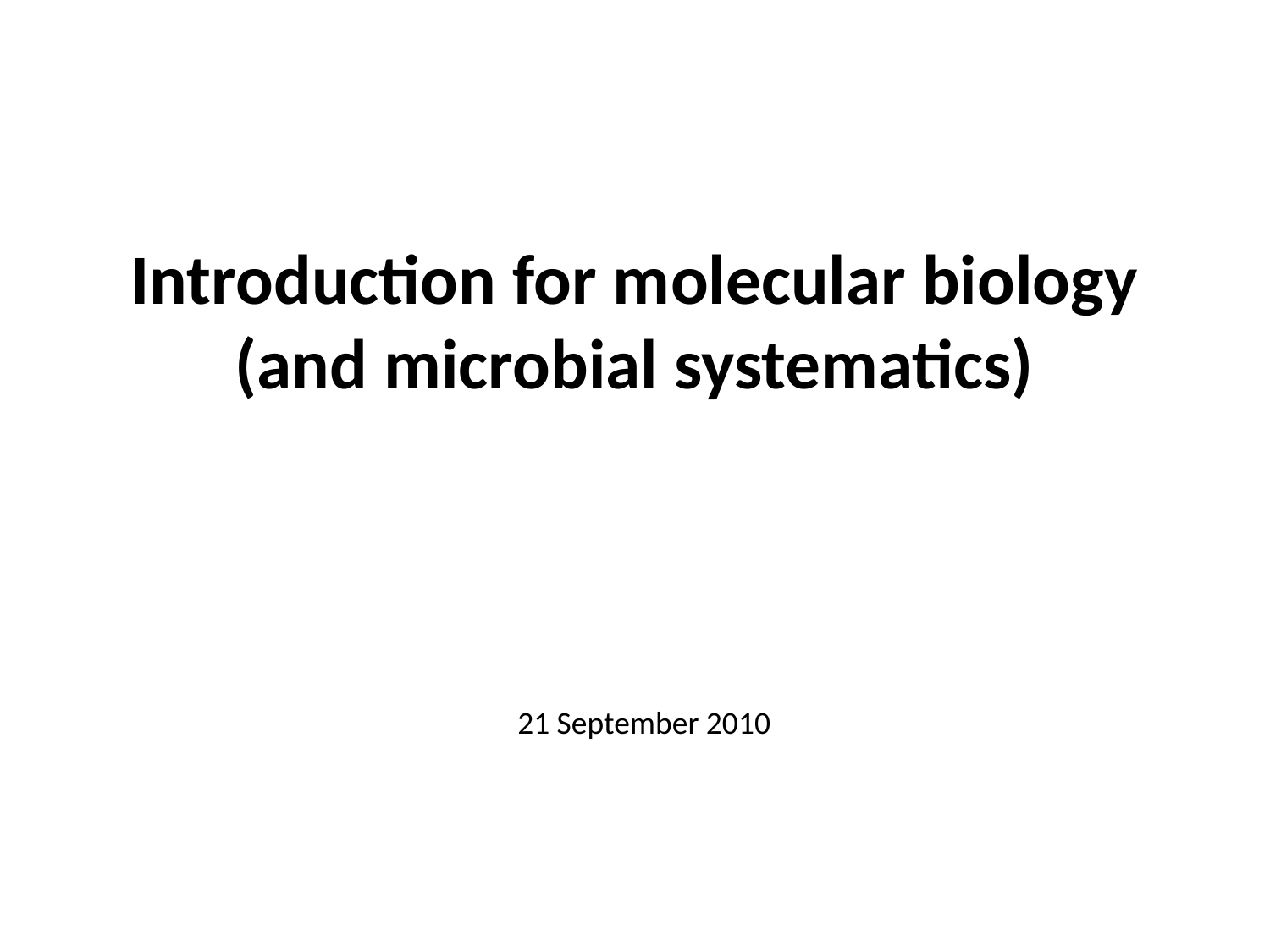

# Introduction for molecular biology (and microbial systematics)
21 September 2010